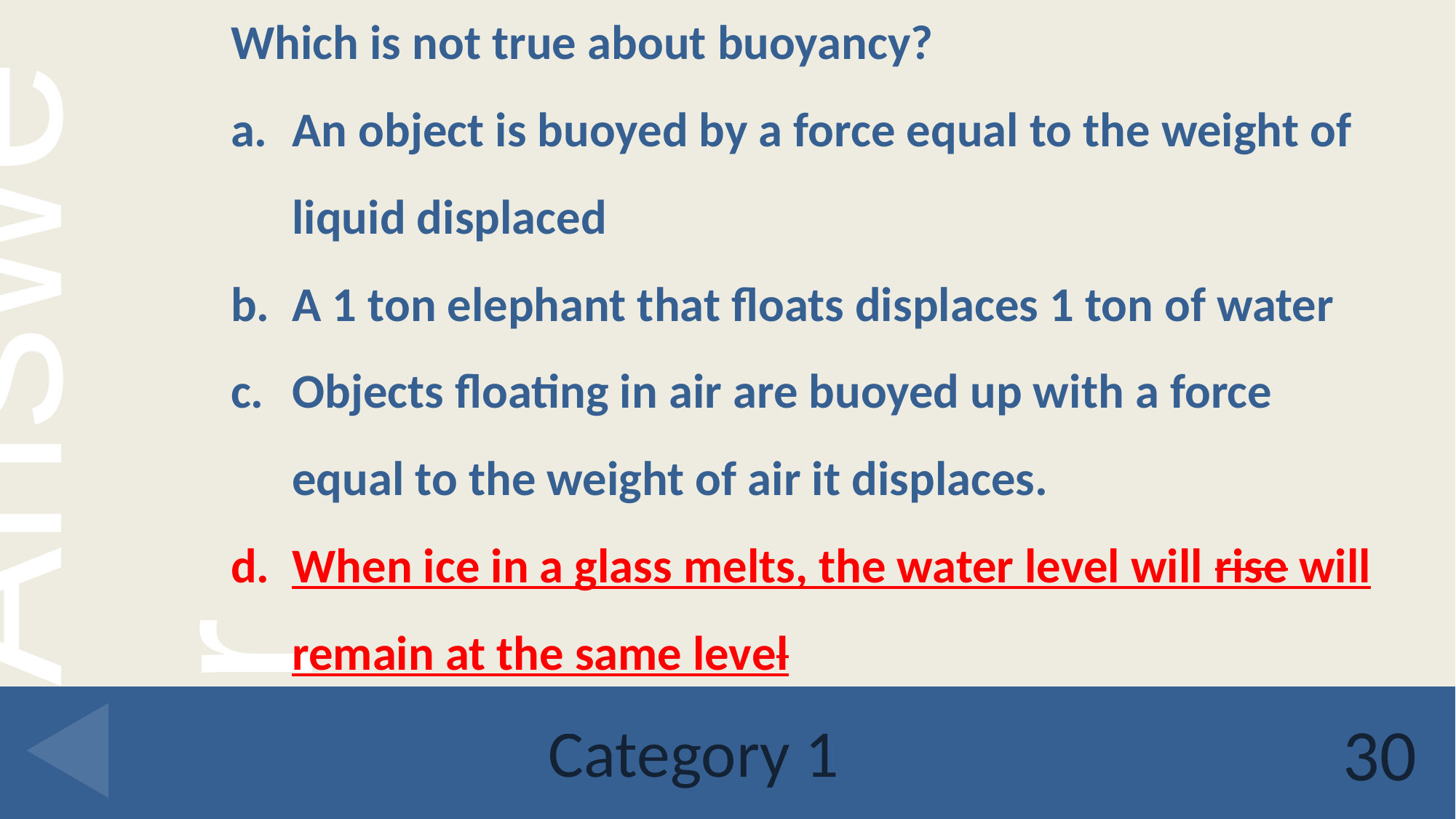

Which is not true about buoyancy?
An object is buoyed by a force equal to the weight of liquid displaced
A 1 ton elephant that floats displaces 1 ton of water
Objects floating in air are buoyed up with a force equal to the weight of air it displaces.
When ice in a glass melts, the water level will rise will remain at the same level

# Category 1
30